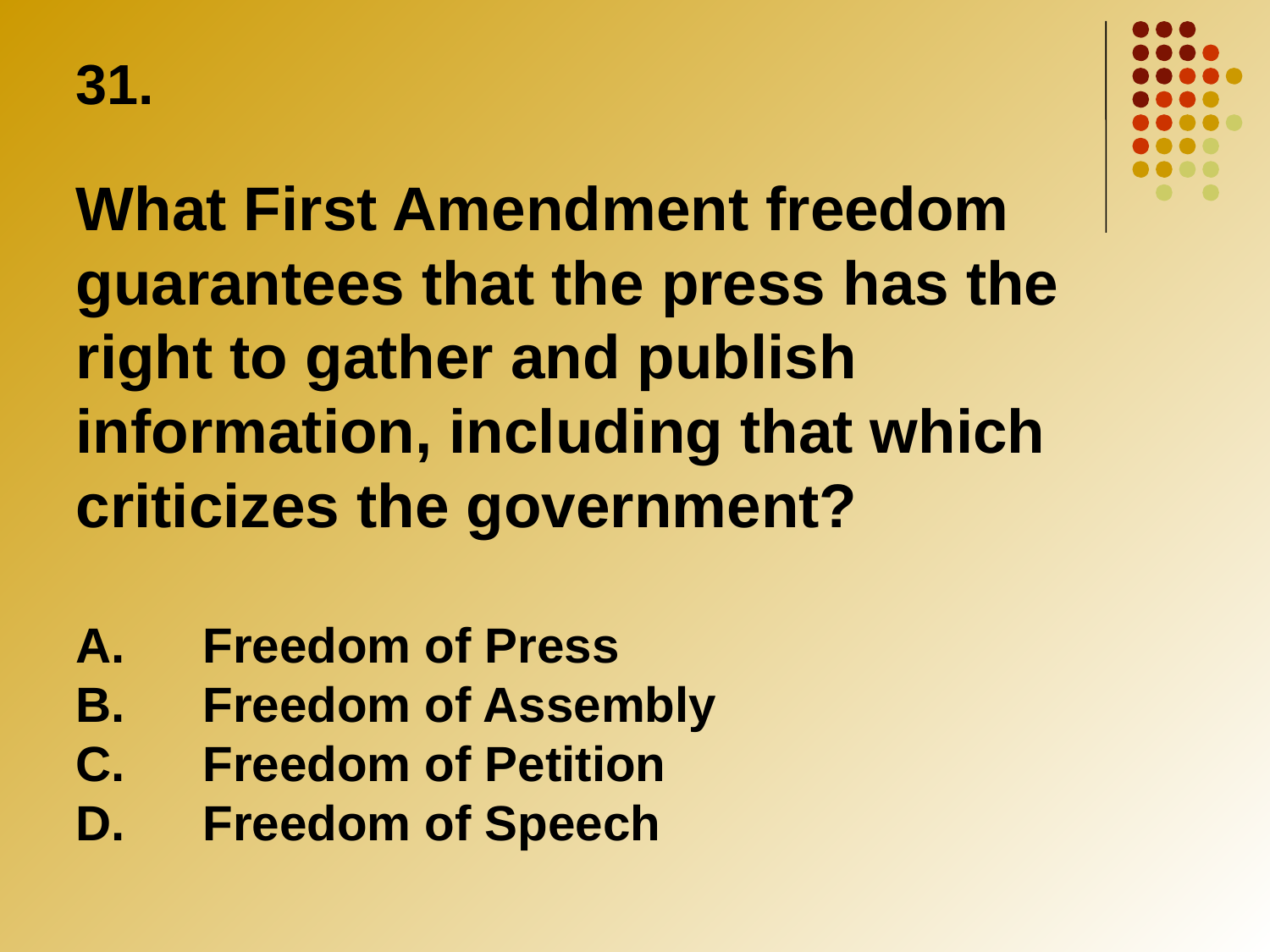

31.
What First Amendment freedom guarantees that the press has the right to gather and publish information, including that which criticizes the government?
A.	Freedom of Press
B.  	Freedom of Assembly
C.	Freedom of Petition
D.	Freedom of Speech